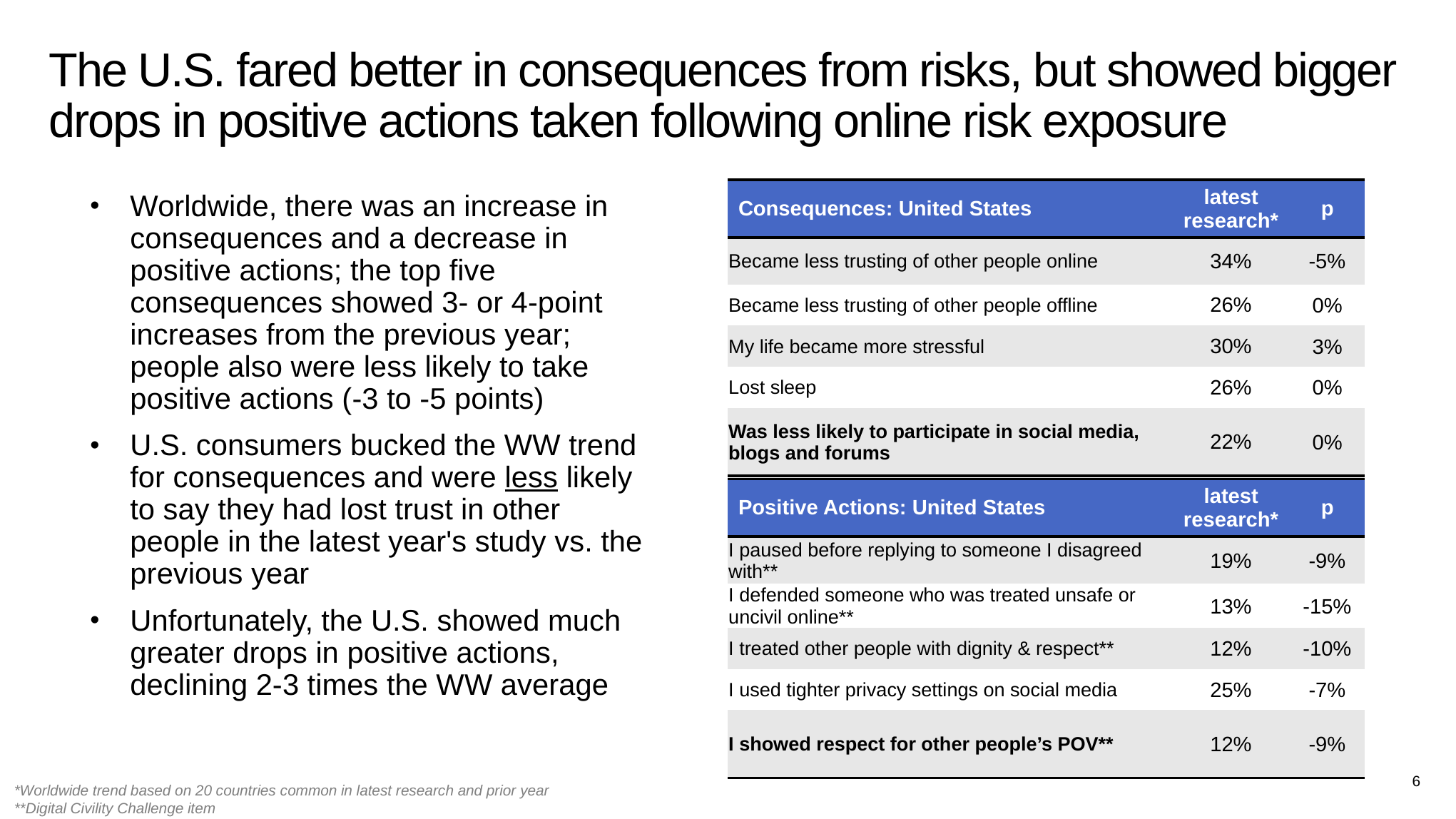

# The U.S. fared better in consequences from risks, but showed bigger drops in positive actions taken following online risk exposure
Worldwide, there was an increase in consequences and a decrease in positive actions; the top five consequences showed 3- or 4-point increases from the previous year; people also were less likely to take positive actions (-3 to -5 points)
U.S. consumers bucked the WW trend for consequences and were less likely to say they had lost trust in other people in the latest year's study vs. the previous year
Unfortunately, the U.S. showed much greater drops in positive actions, declining 2-3 times the WW average

| Consequences: United States | latest research\* | p |
| --- | --- | --- |
| Became less trusting of other people online | 34% | -5% |
| Became less trusting of other people offline | 26% | 0% |
| My life became more stressful | 30% | 3% |
| Lost sleep | 26% | 0% |
| Was less likely to participate in social media, blogs and forums | 22% | 0% |
| Positive Actions: United States | latest research\* | p |
| --- | --- | --- |
| I paused before replying to someone I disagreed with\*\* | 19% | -9% |
| I defended someone who was treated unsafe or uncivil online\*\* | 13% | -15% |
| I treated other people with dignity & respect\*\* | 12% | -10% |
| I used tighter privacy settings on social media | 25% | -7% |
| I showed respect for other people’s POV\*\* | 12% | -9% |
6
*Worldwide trend based on 20 countries common in latest research and prior year
**Digital Civility Challenge item